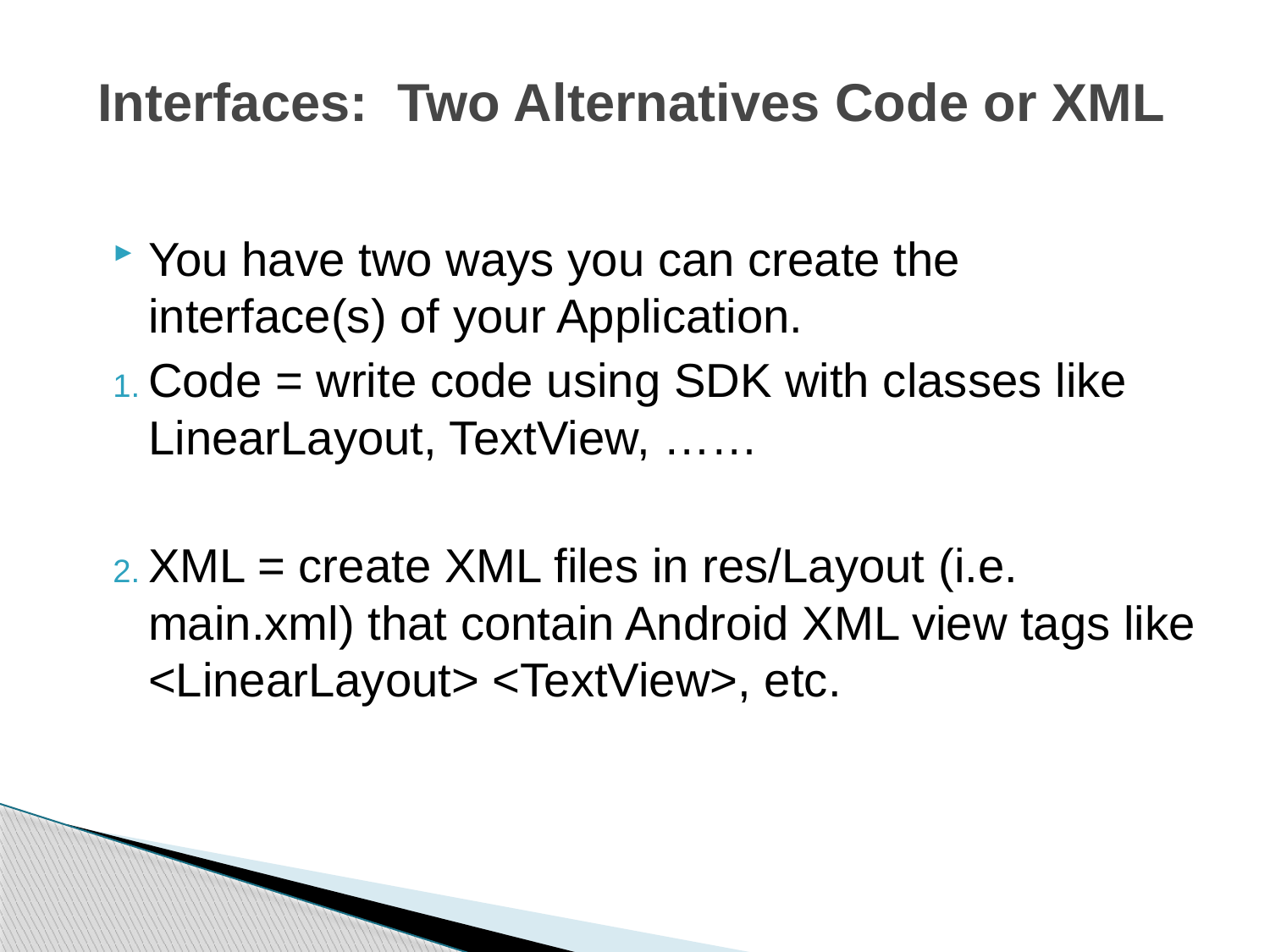

# Interfaces:  Two Alternatives Code or XML
You have two ways you can create the interface(s) of your Application.
Code = write code using SDK with classes like LinearLayout, TextView, ……

XML = create XML files in res/Layout (i.e. main.xml) that contain Android XML view tags like <LinearLayout> <TextView>, etc.